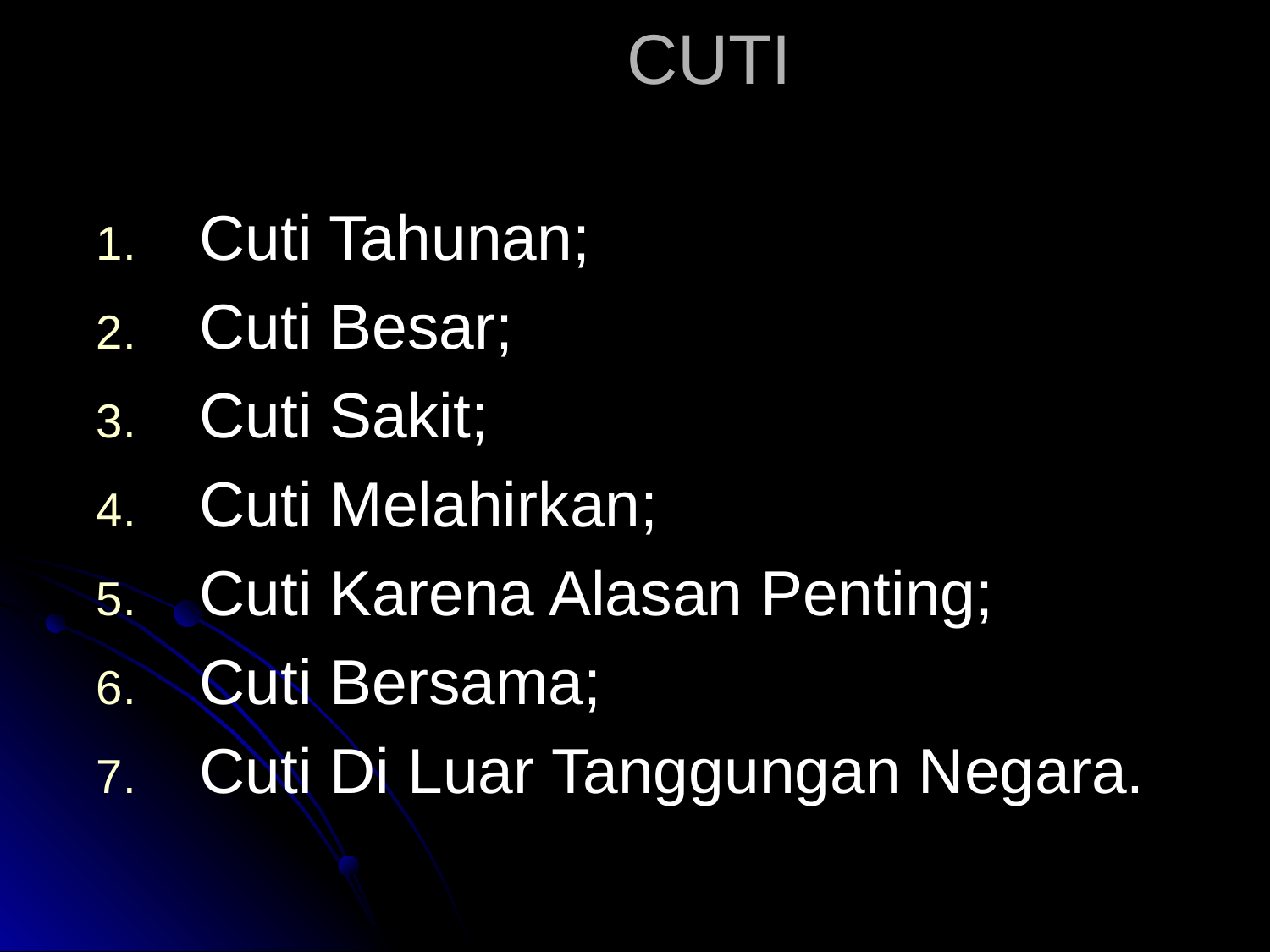

# CUTI
Cuti Tahunan;
Cuti Besar;
Cuti Sakit;
Cuti Melahirkan;
Cuti Karena Alasan Penting;
Cuti Bersama;
Cuti Di Luar Tanggungan Negara.